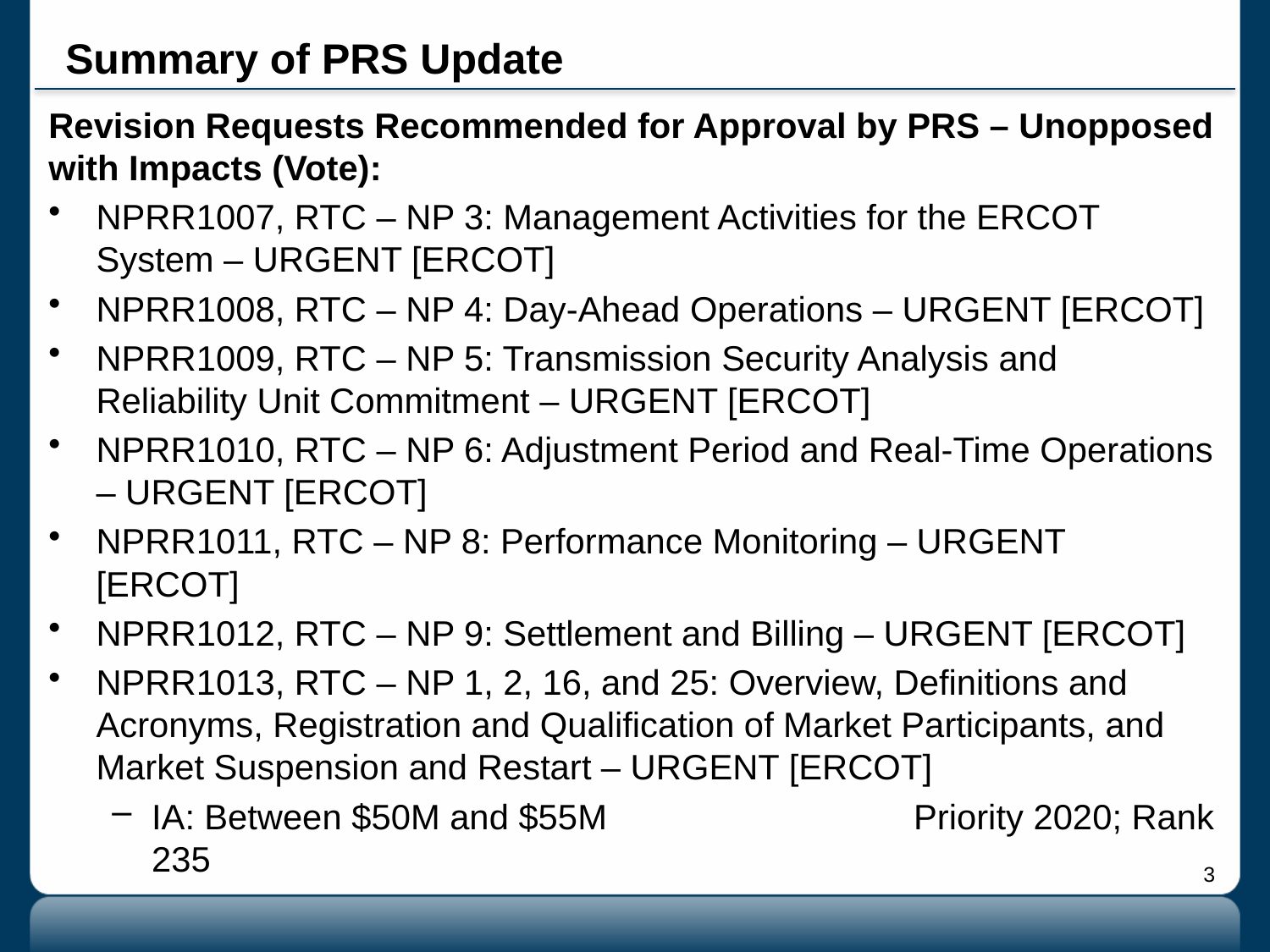

# Summary of PRS Update
Revision Requests Recommended for Approval by PRS – Unopposed with Impacts (Vote):
NPRR1007, RTC – NP 3: Management Activities for the ERCOT System – URGENT [ERCOT]
NPRR1008, RTC – NP 4: Day-Ahead Operations – URGENT [ERCOT]
NPRR1009, RTC – NP 5: Transmission Security Analysis and Reliability Unit Commitment – URGENT [ERCOT]
NPRR1010, RTC – NP 6: Adjustment Period and Real-Time Operations – URGENT [ERCOT]
NPRR1011, RTC – NP 8: Performance Monitoring – URGENT [ERCOT]
NPRR1012, RTC – NP 9: Settlement and Billing – URGENT [ERCOT]
NPRR1013, RTC – NP 1, 2, 16, and 25: Overview, Definitions and Acronyms, Registration and Qualification of Market Participants, and Market Suspension and Restart – URGENT [ERCOT]
IA: Between $50M and $55M			Priority 2020; Rank 235